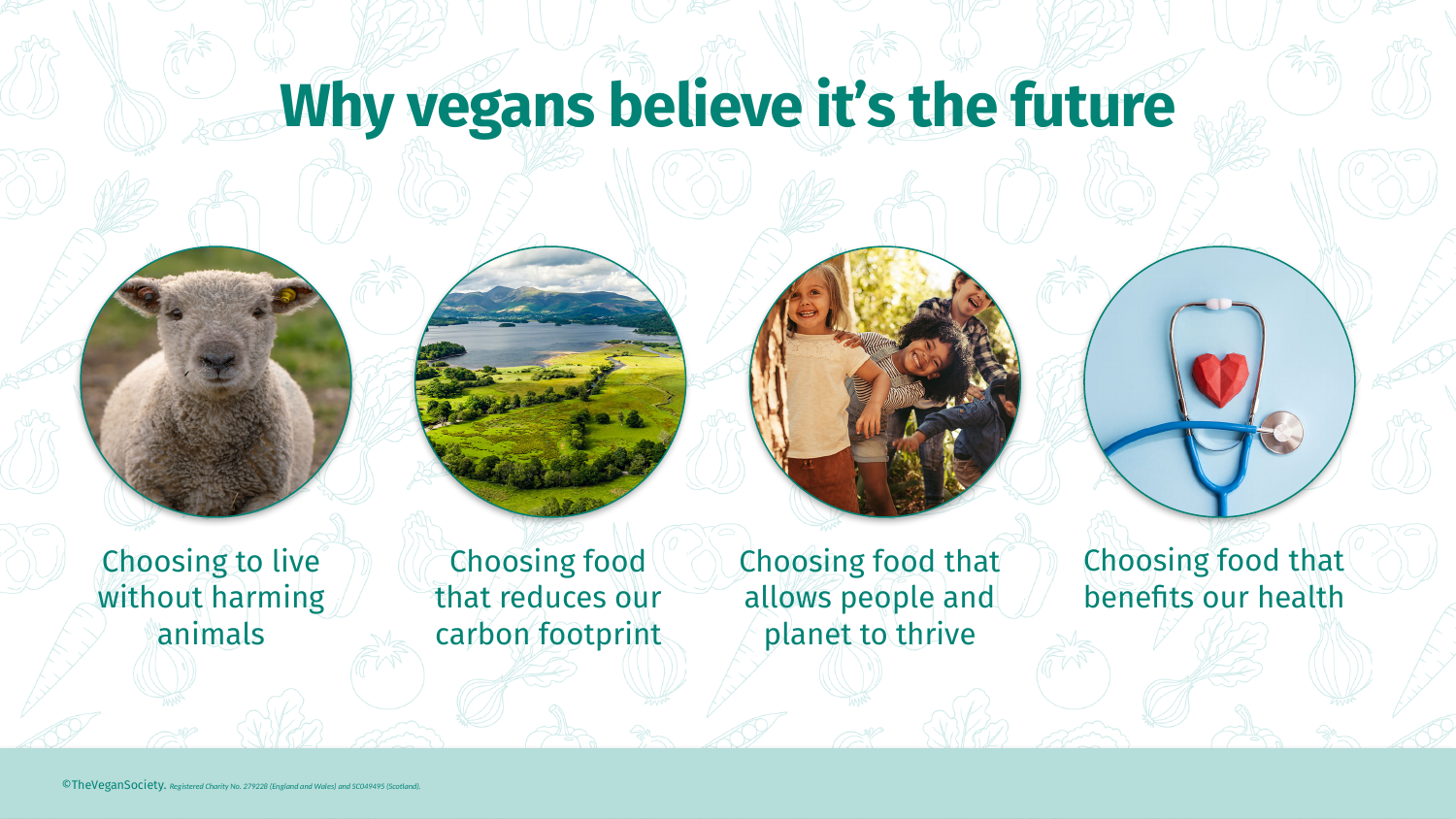

# Why vegans believe it’s the future

Choosing to live without harming animals
Choosing food that reduces our carbon footprint
Choosing food that allows people and planet to thrive
Choosing food that benefits our health